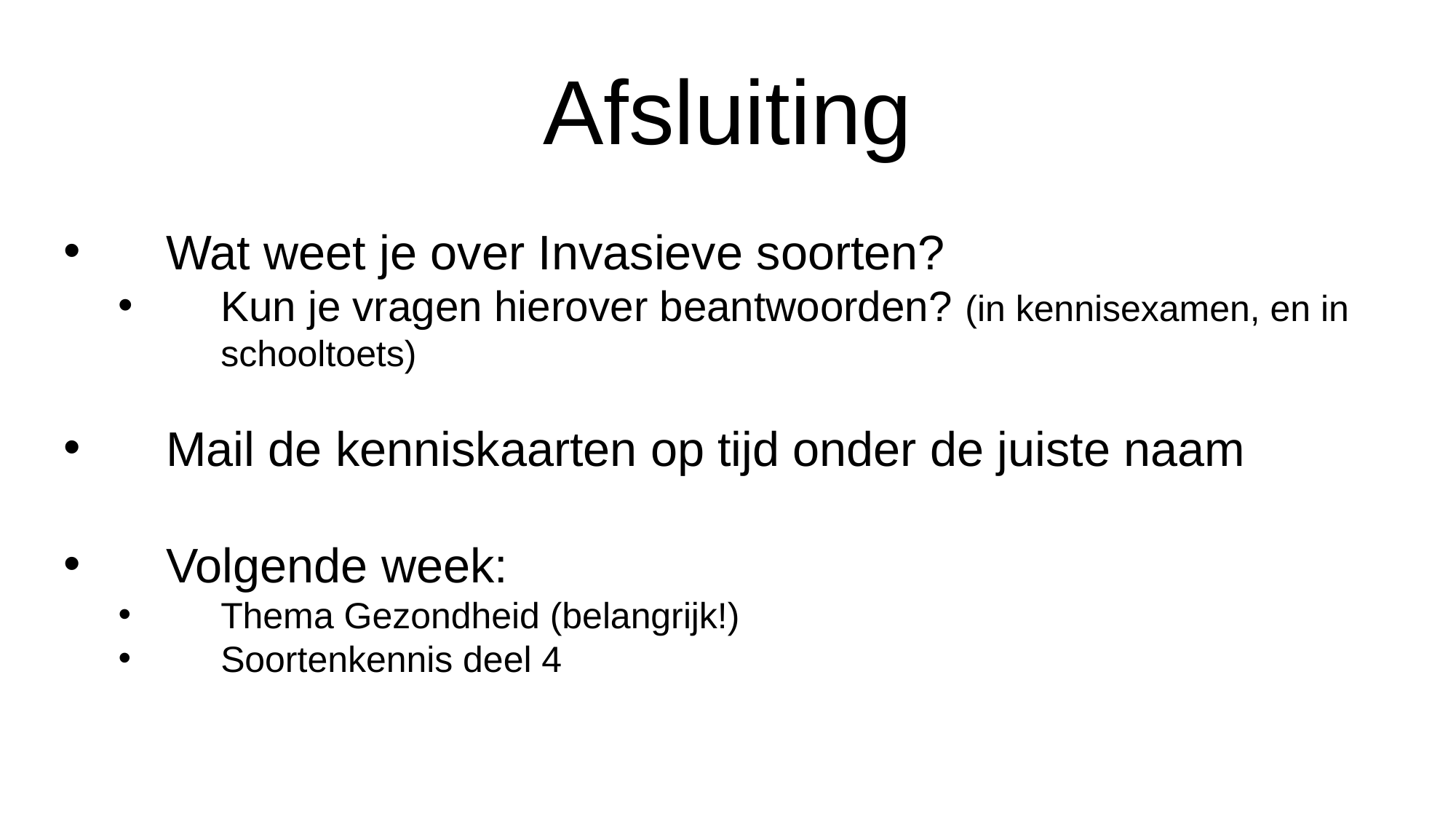

Afsluiting

Wat weet je over Invasieve soorten?
Kun je vragen hierover beantwoorden? (in kennisexamen, en in schooltoets)

Mail de kenniskaarten op tijd onder de juiste naam

Volgende week:
Thema Gezondheid (belangrijk!)
Soortenkennis deel 4